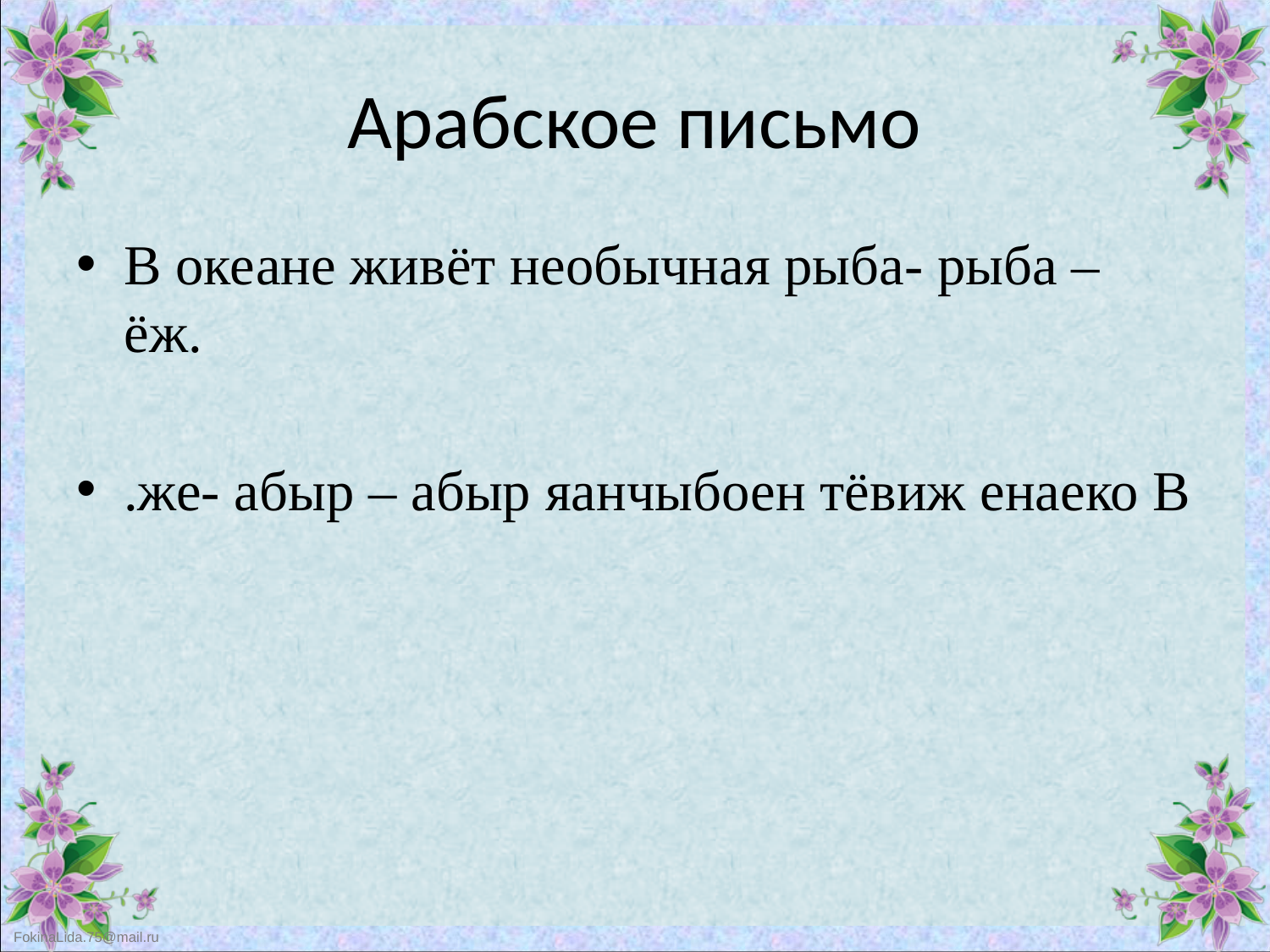

# Арабское письмо
В океане живёт необычная рыба- рыба – ёж.

.же- абыр – абыр яанчыбоен тёвиж енаеко В